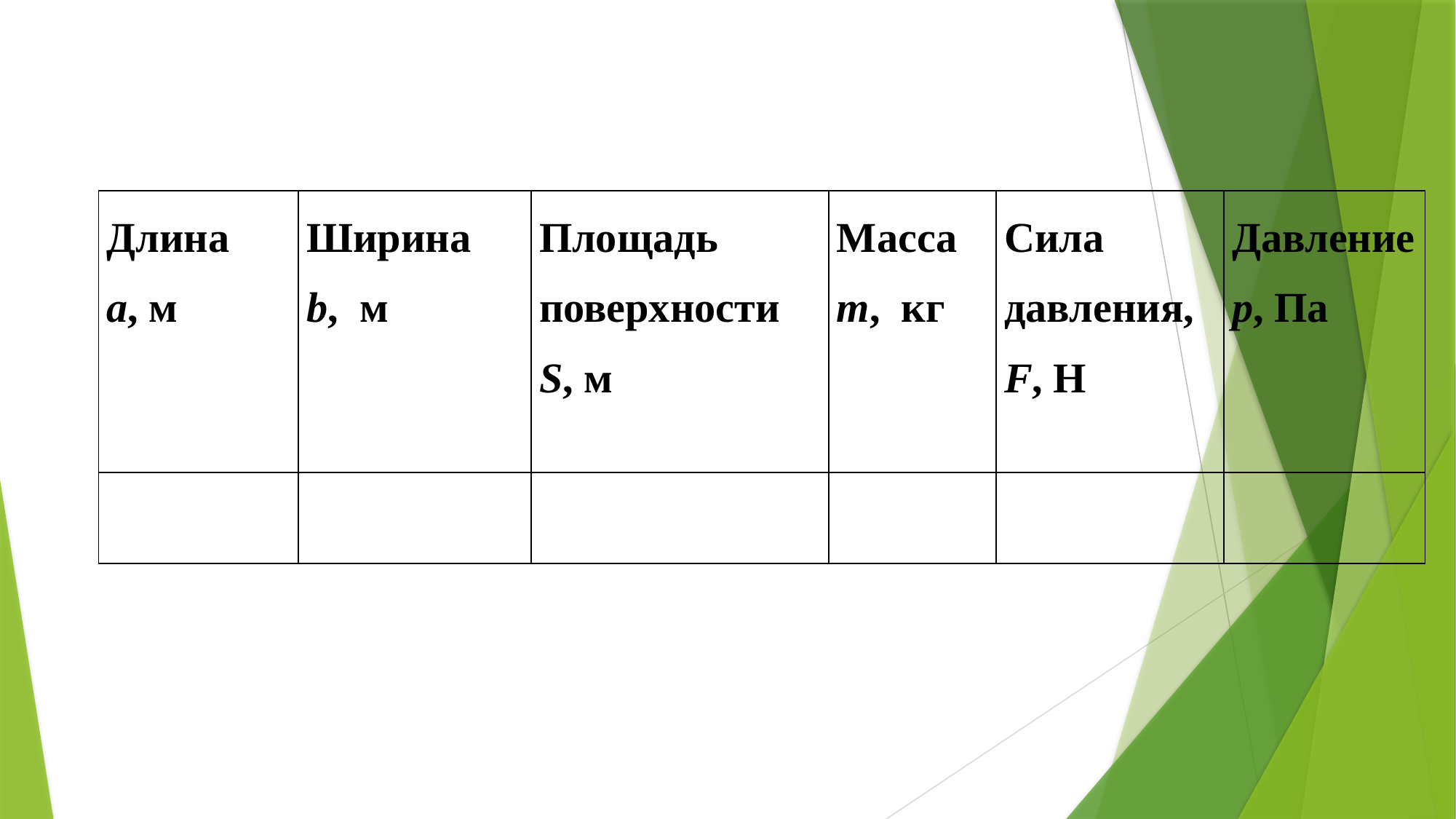

#
| Длина а, м | Ширина b, м | Площадь поверхности S, м | Масса m, кг | Сила давления, F, Н | Давление р, Па |
| --- | --- | --- | --- | --- | --- |
|  |  |  |  |  |  |